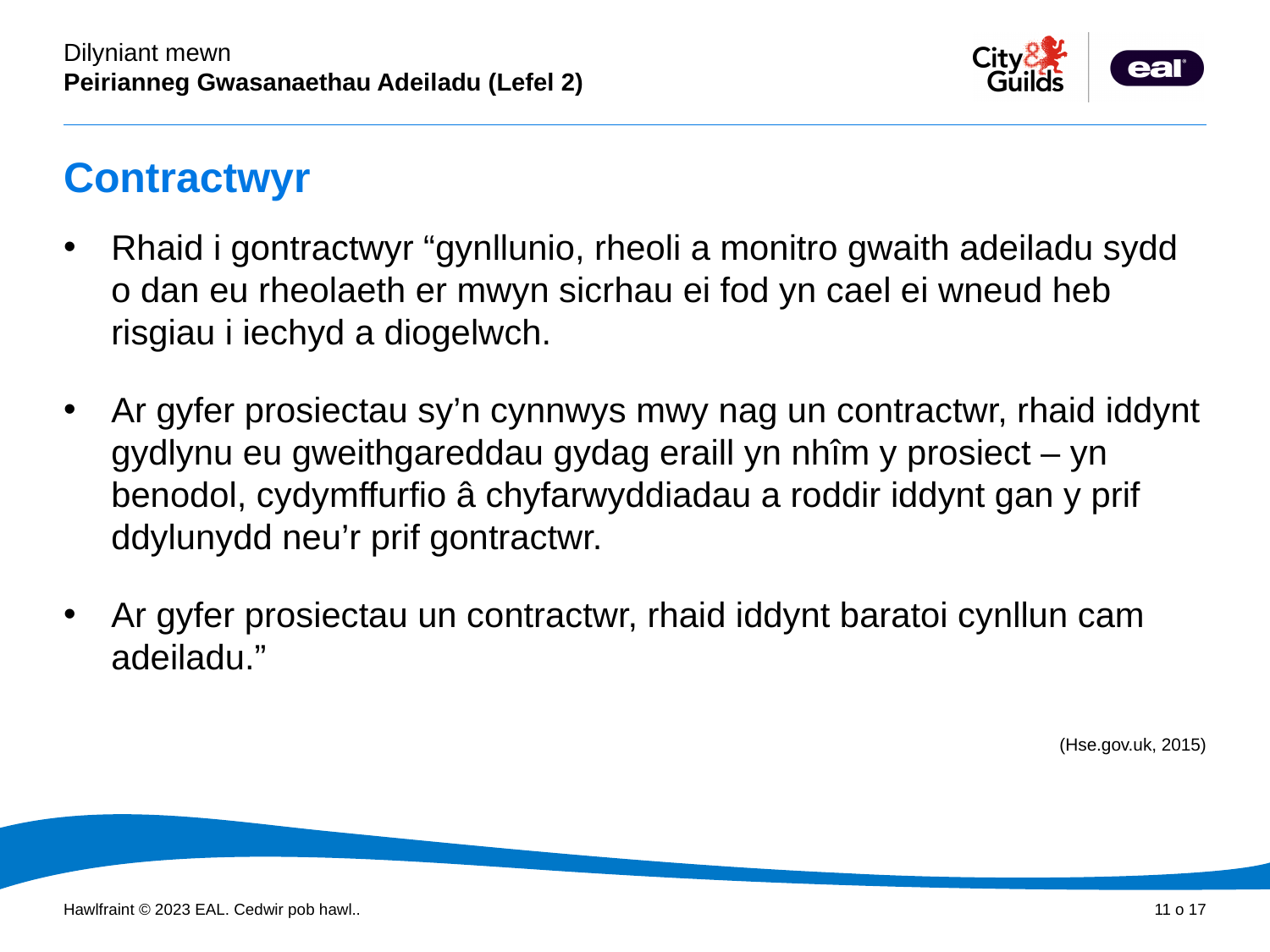

# Contractwyr
Rhaid i gontractwyr “gynllunio, rheoli a monitro gwaith adeiladu sydd o dan eu rheolaeth er mwyn sicrhau ei fod yn cael ei wneud heb risgiau i iechyd a diogelwch.
Ar gyfer prosiectau sy’n cynnwys mwy nag un contractwr, rhaid iddynt gydlynu eu gweithgareddau gydag eraill yn nhîm y prosiect – yn benodol, cydymffurfio â chyfarwyddiadau a roddir iddynt gan y prif ddylunydd neu’r prif gontractwr.
Ar gyfer prosiectau un contractwr, rhaid iddynt baratoi cynllun cam adeiladu.”
(Hse.gov.uk, 2015)